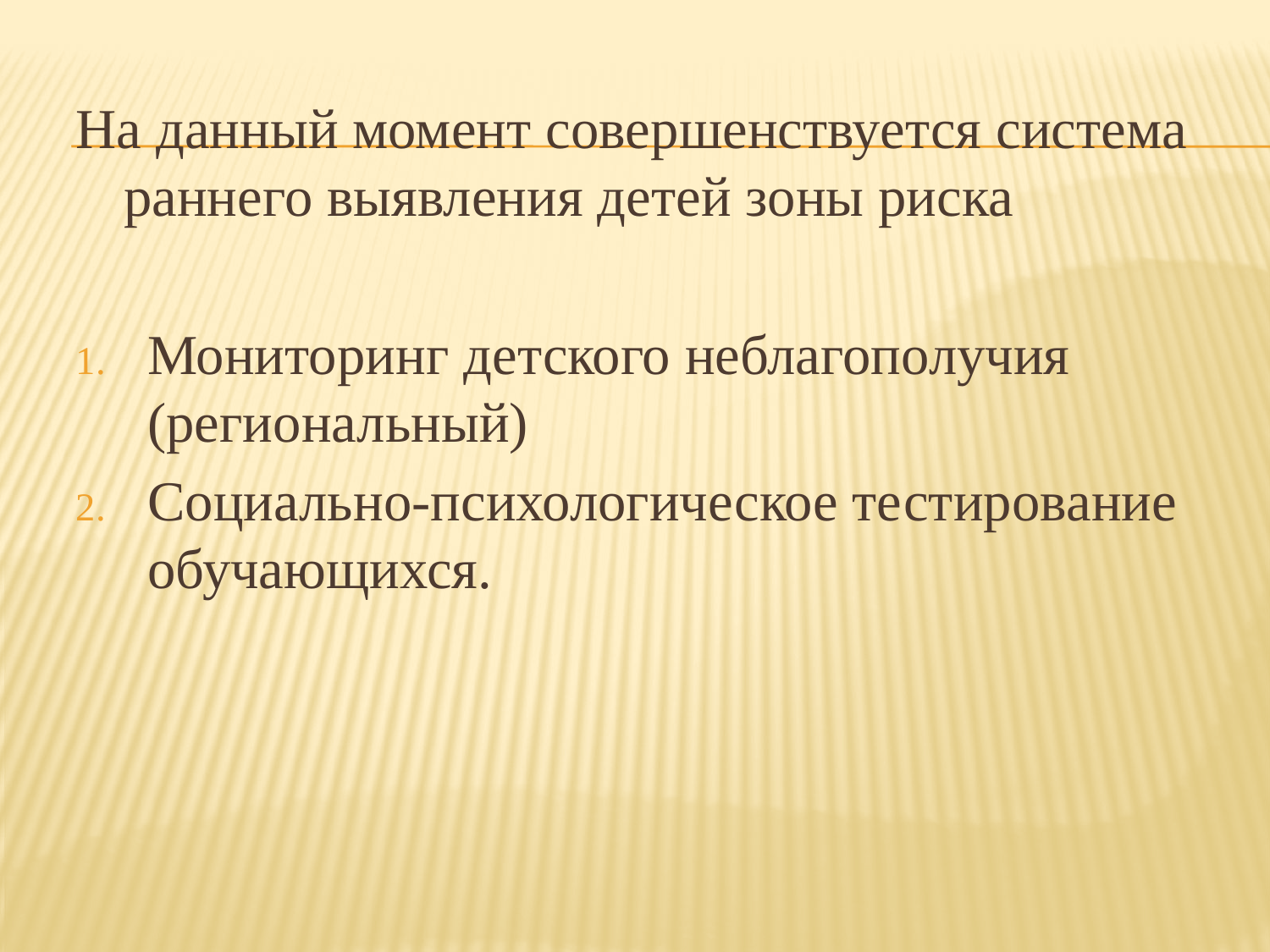

На данный момент совершенствуется система раннего выявления детей зоны риска

Мониторинг детского неблагополучия (региональный)
Социально-психологическое тестирование обучающихся.